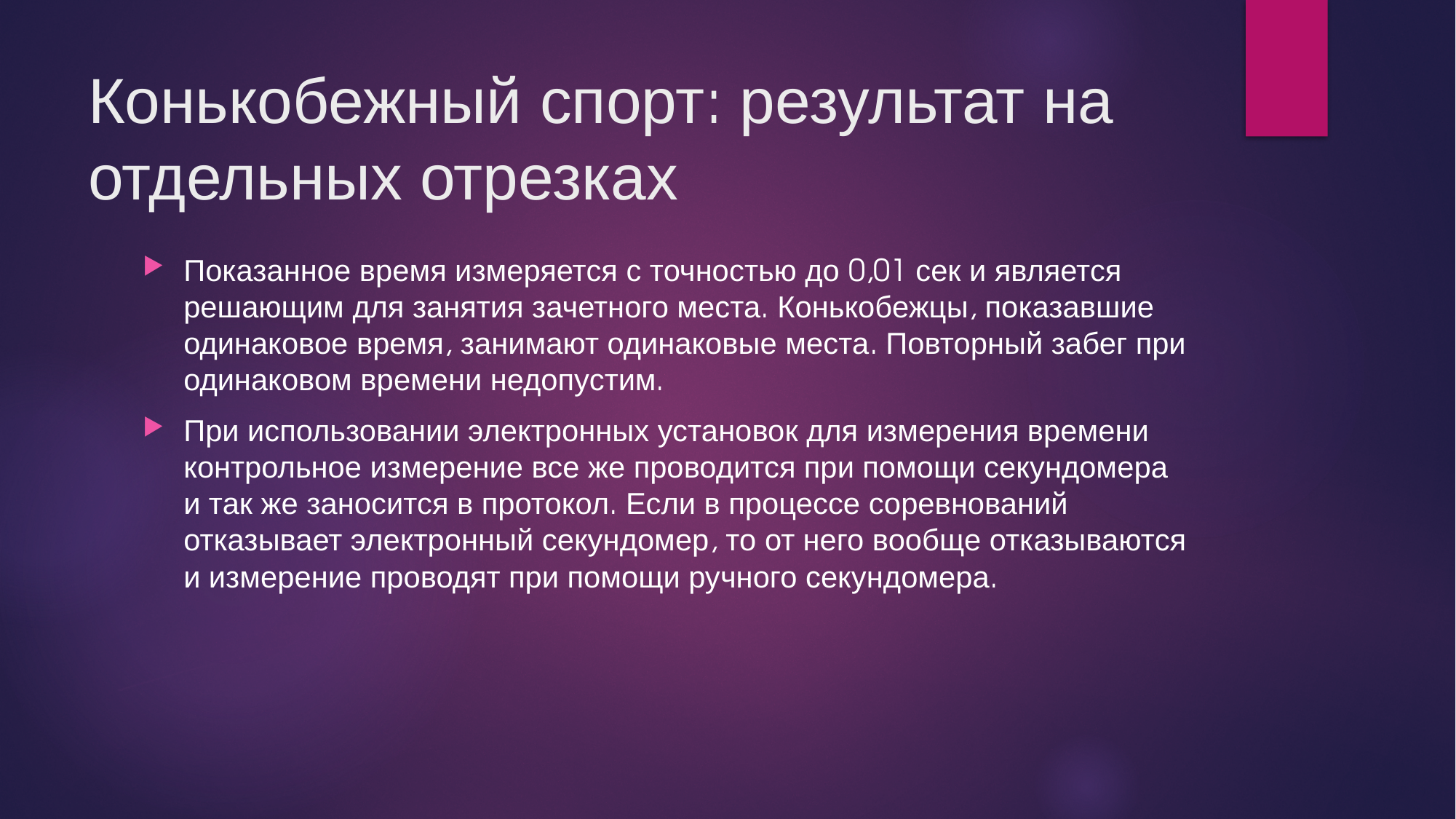

# Конькобежный спорт: результат на отдельных отрезках
Показанное время измеряется с точностью до 0,01 сек и является решающим для занятия зачетного места. Конькобежцы, показавшие одинаковое время, занимают одинаковые места. Повторный забег при одинаковом времени недопустим.
При использовании электронных установок для измерения времени контрольное измерение все же проводится при помощи секундомера и так же заносится в протокол. Если в процессе соревнований отказывает электронный секундомер, то от него вообще отказываются и измерение проводят при помощи ручного секундомера.